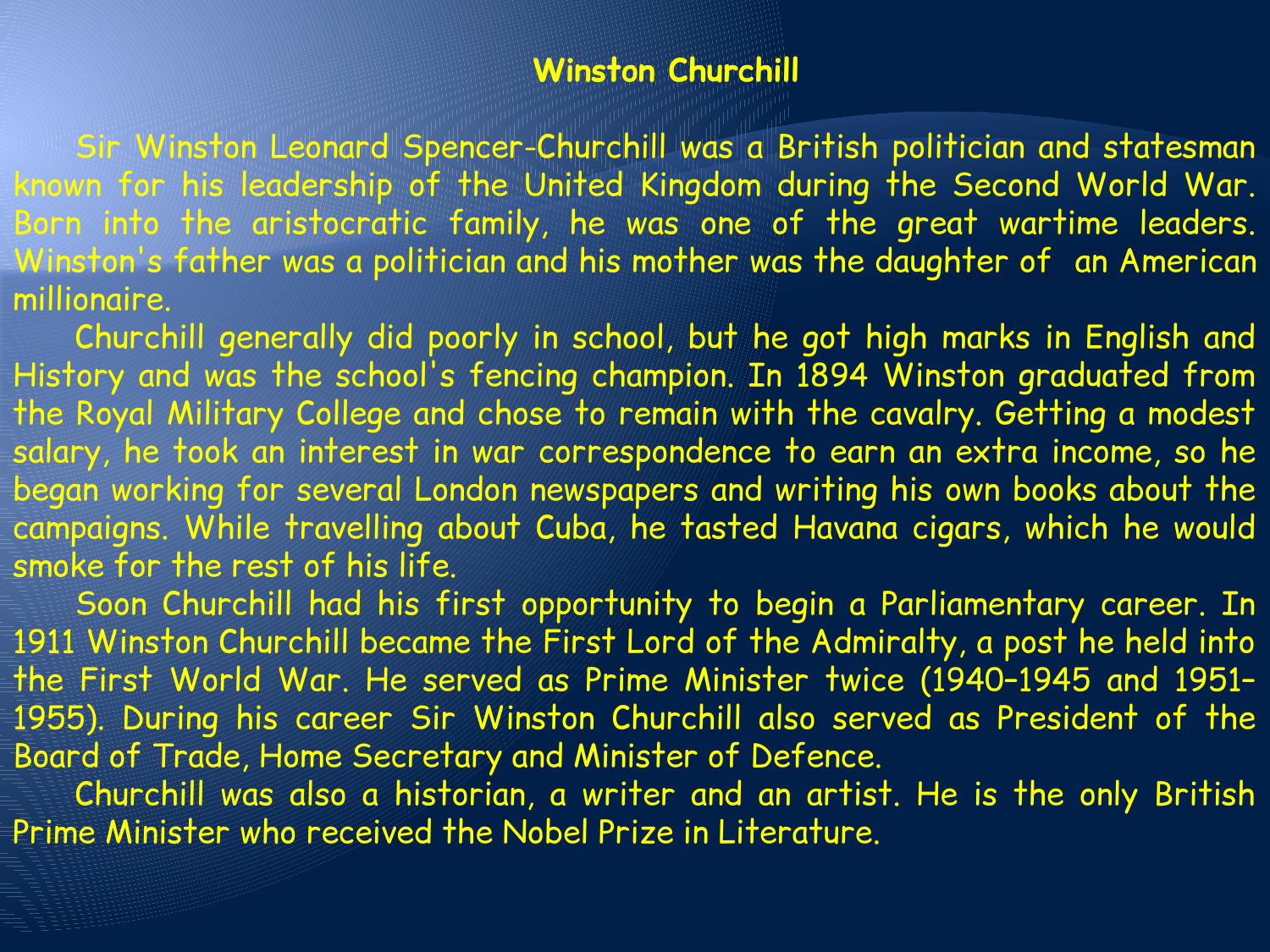

Winston Churchill

Sir Winston Leonard Spencer-Churchill was a British politician and statesman known for his leadership of the United Kingdom during the Second World War. Born into the aristocratic family, he was one of the great wartime leaders. Winston's father was a politician and his mother was the daughter of  an American millionaire.
Churchill generally did poorly in school, but he got high marks in English and History and was the school's fencing champion. In 1894 Winston graduated from the Royal Military College and chose to remain with the cavalry. Getting a modest salary, he took an interest in war correspondence to earn an extra income, so he began working for several London newspapers and writing his own books about the campaigns. While travelling about Cuba, he tasted Havana cigars, which he would smoke for the rest of his life.
Soon Churchill had his first opportunity to begin a Parliamentary career. In 1911 Winston Churchill became the First Lord of the Admiralty, a post he held into the First World War. He served as Prime Minister twice (1940–1945 and 1951–1955). During his career Sir Winston Churchill also served as President of the Board of Trade, Home Secretary and Minister of Defence.
Churchill was also a historian, a writer and an artist. He is the only British Prime Minister who received the Nobel Prize in Literature.